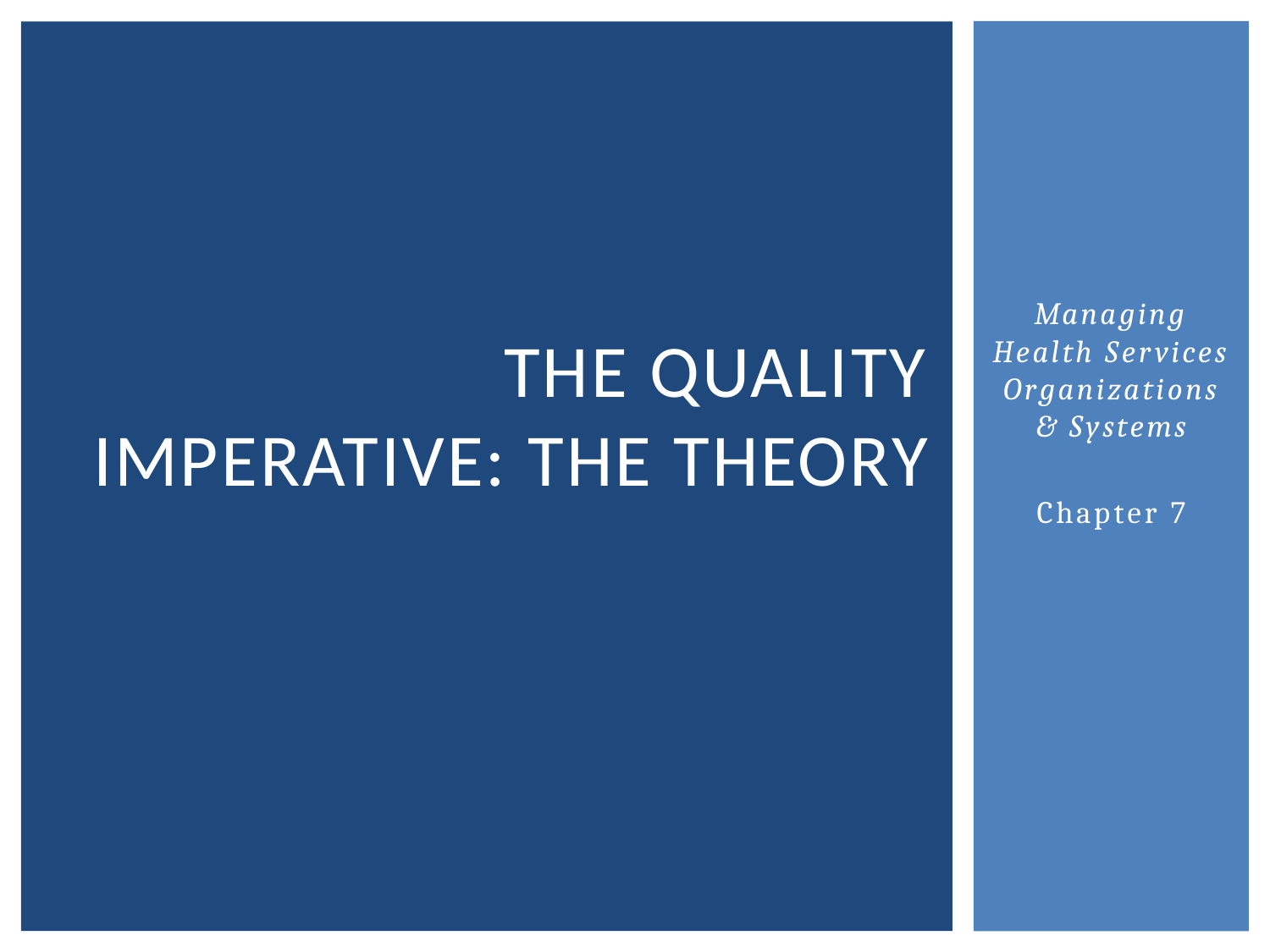

# The Quality Imperative: The theory
Managing Health Services Organizations & Systems

Chapter 7